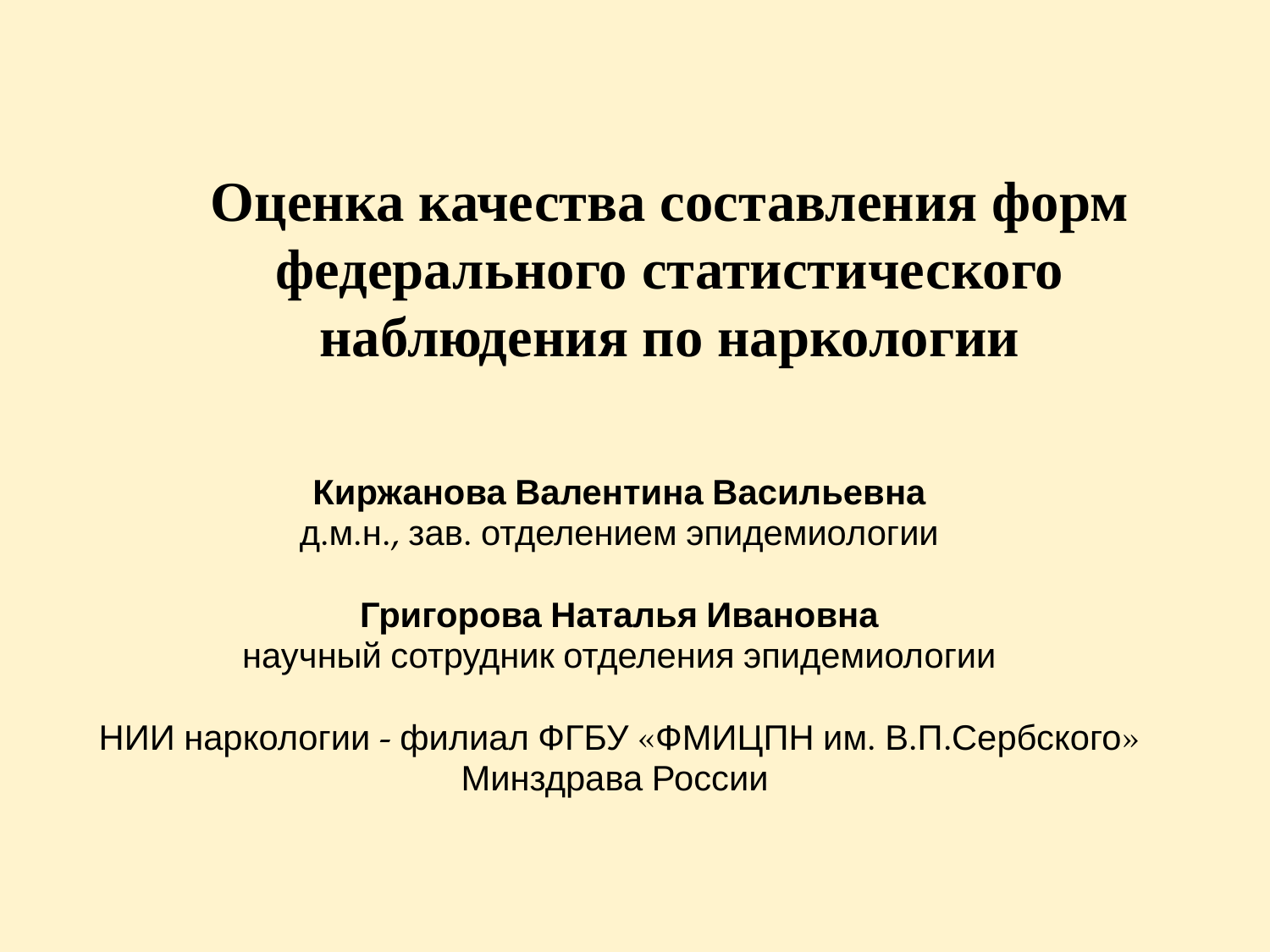

Оценка качества составления форм федерального статистического наблюдения по наркологии

Киржанова Валентина Васильевна
д.м.н., зав. отделением эпидемиологии

Григорова Наталья Ивановна
научный сотрудник отделения эпидемиологии

НИИ наркологии - филиал ФГБУ «ФМИЦПН им. В.П.Сербского»
Минздрава России